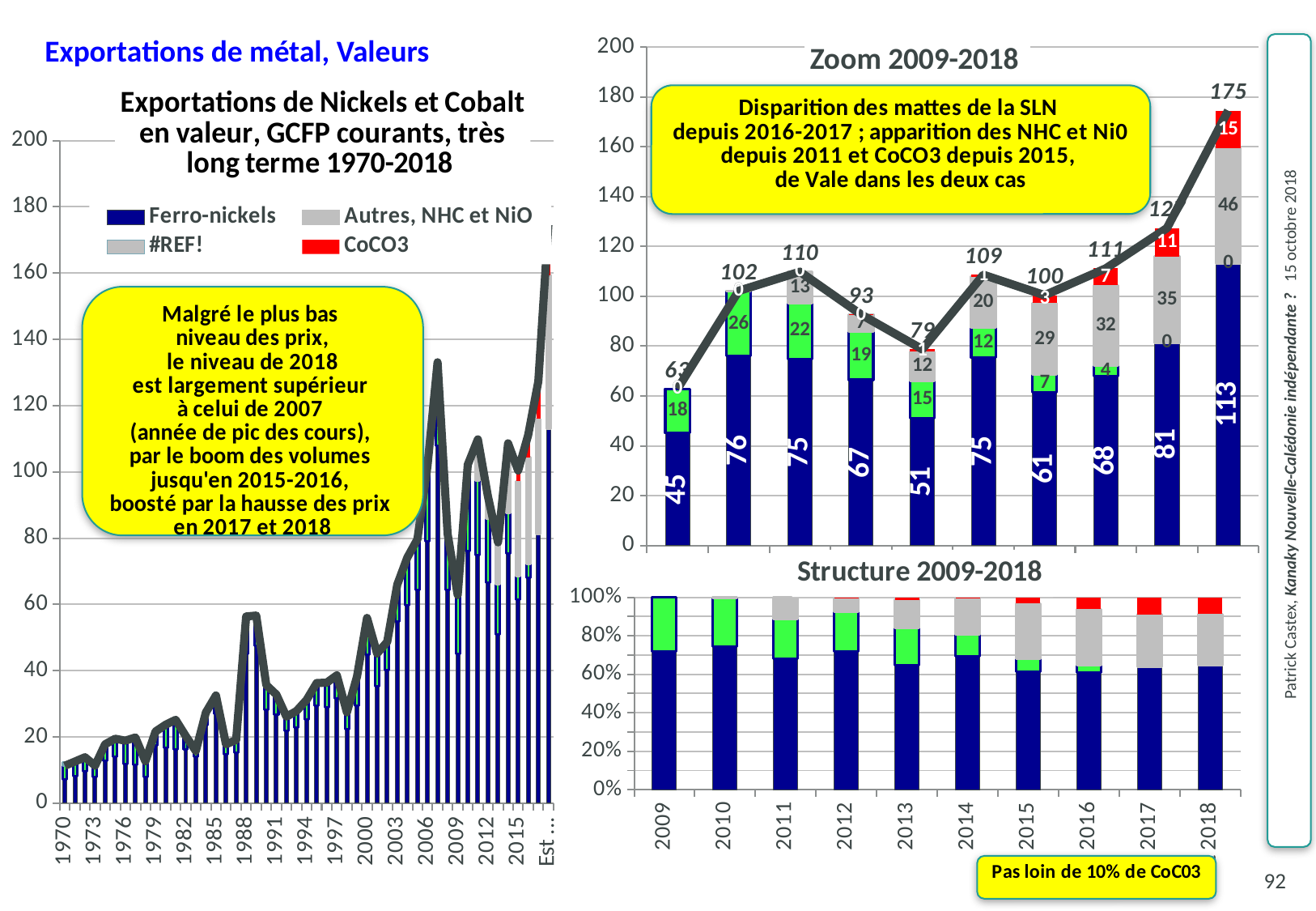

Exportations de métal, Valeurs

[unsupported chart]

[unsupported chart]

[unsupported chart]